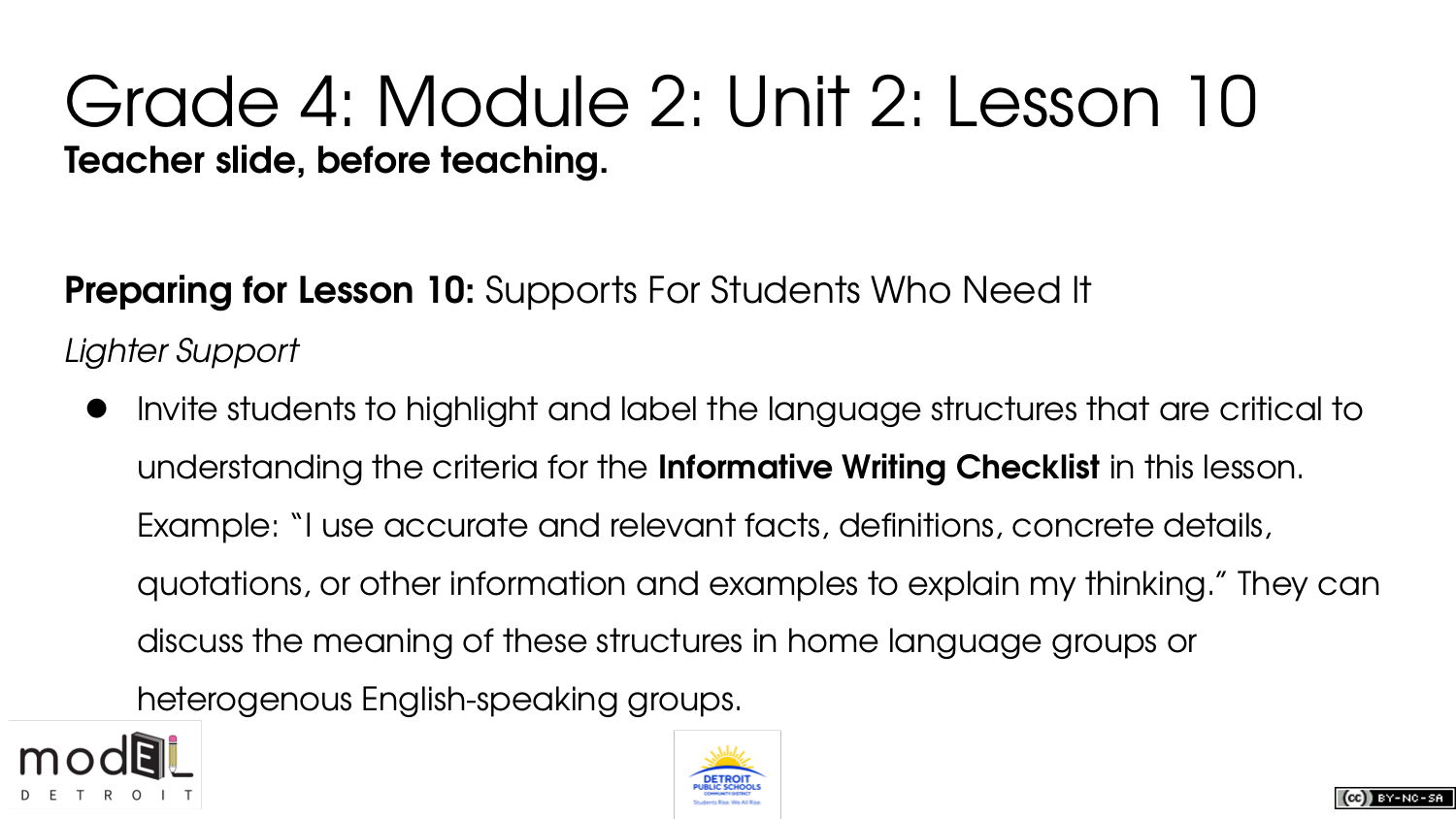

# Grade 4: Module 2: Unit 2: Lesson 10
Teacher slide, before teaching.
Preparing for Lesson 10: Supports For Students Who Need It
Lighter Support
Invite students to highlight and label the language structures that are critical to understanding the criteria for the Informative Writing Checklist in this lesson. Example: “I use accurate and relevant facts, definitions, concrete details, quotations, or other information and examples to explain my thinking.” They can discuss the meaning of these structures in home language groups or heterogenous English-speaking groups.